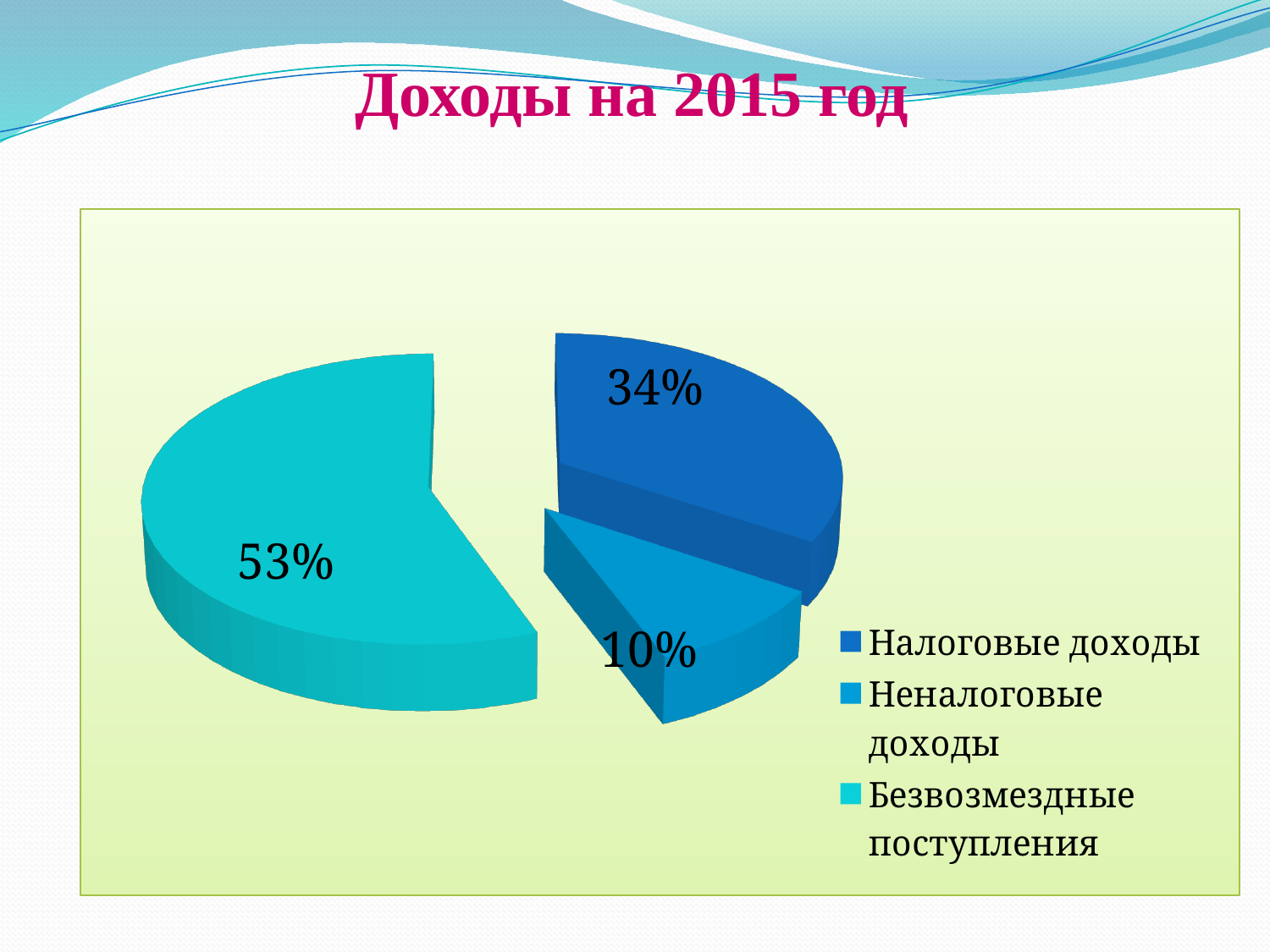

# Доходы на 2015 год

[unsupported chart]